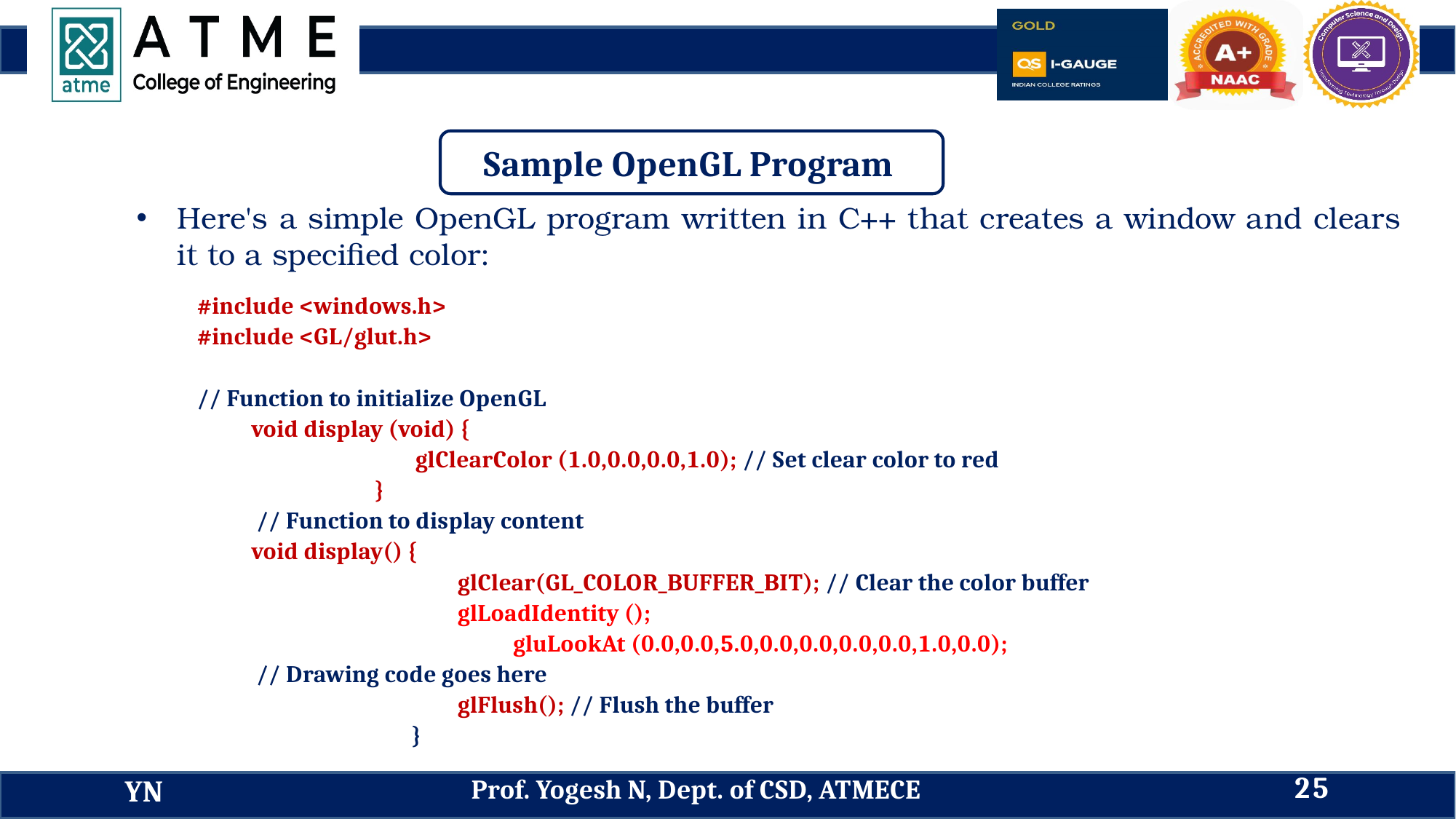

Sample OpenGL Program
Here's a simple OpenGL program written in C++ that creates a window and clears it to a specified color:
#include <windows.h>
#include <GL/glut.h>

// Function to initialize OpenGL
void display (void) {
    		glClearColor (1.0,0.0,0.0,1.0); // Set clear color to red
   }
 // Function to display content
void display() {
    		        glClear(GL_COLOR_BUFFER_BIT); // Clear the color buffer
		        glLoadIdentity ();
                                                gluLookAt (0.0,0.0,5.0,0.0,0.0,0.0,0.0,1.0,0.0);
 // Drawing code goes here
     		        glFlush(); // Flush the buffer
          }
25
Prof. Yogesh N, Dept. of CSD, ATMECE
YN